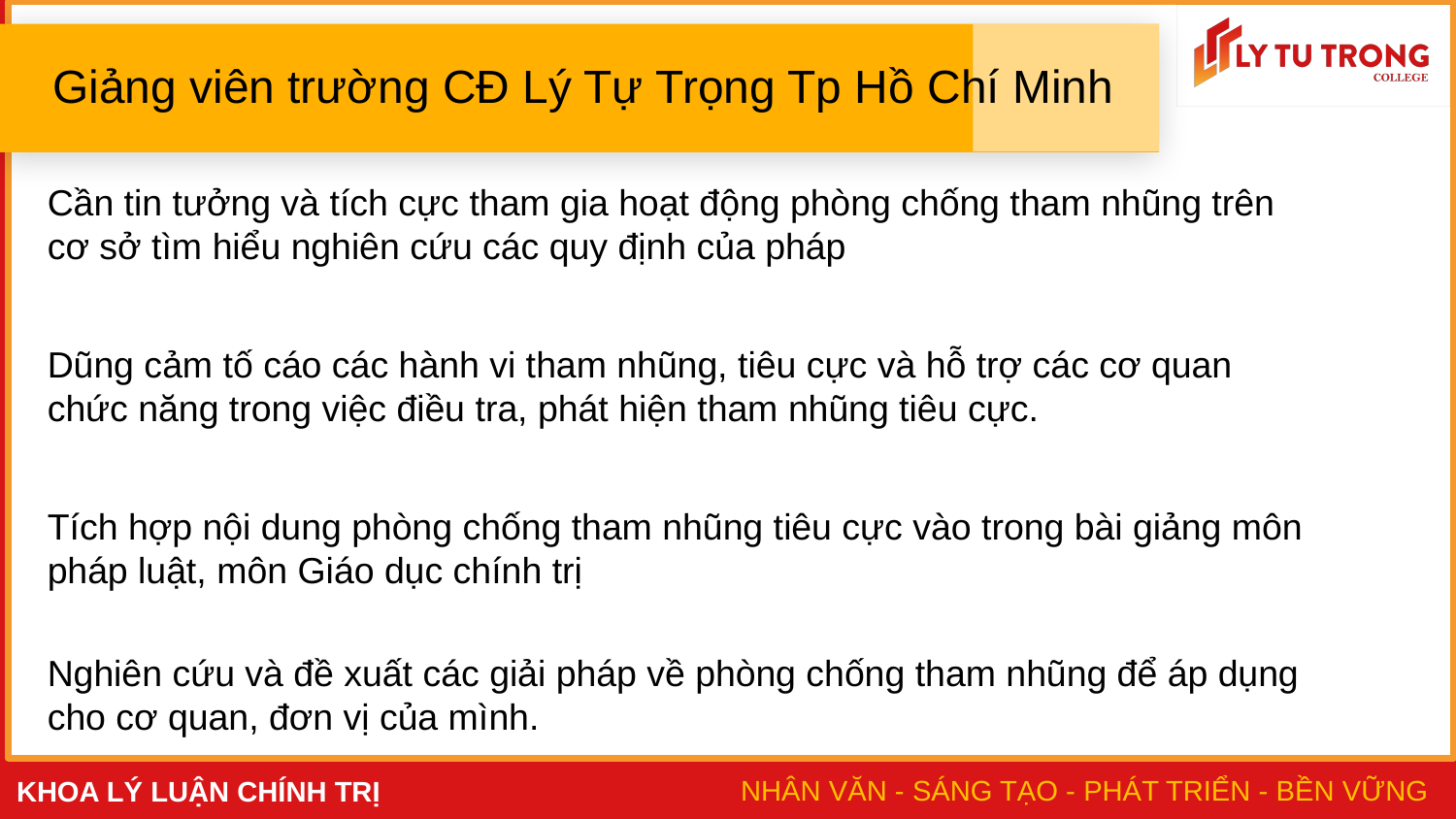

Giảng viên trường CĐ Lý Tự Trọng Tp Hồ Chí Minh
Cần tin tưởng và tích cực tham gia hoạt động phòng chống tham nhũng trên cơ sở tìm hiểu nghiên cứu các quy định của pháp
Dũng cảm tố cáo các hành vi tham nhũng, tiêu cực và hỗ trợ các cơ quan chức năng trong việc điều tra, phát hiện tham nhũng tiêu cực.
Tích hợp nội dung phòng chống tham nhũng tiêu cực vào trong bài giảng môn pháp luật, môn Giáo dục chính trị
Nghiên cứu và đề xuất các giải pháp về phòng chống tham nhũng để áp dụng cho cơ quan, đơn vị của mình.